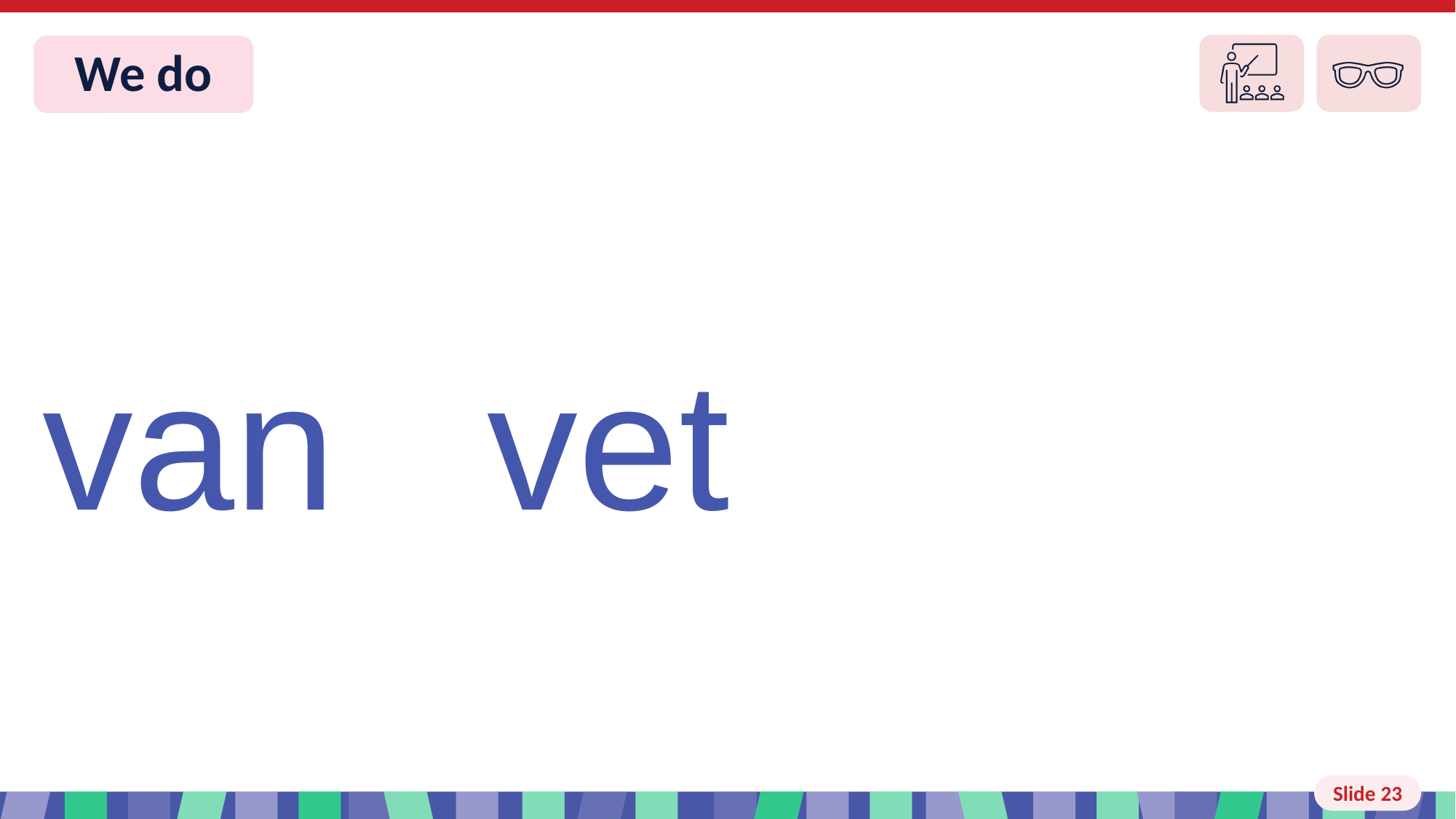

# Slide 23 We do
van   vet